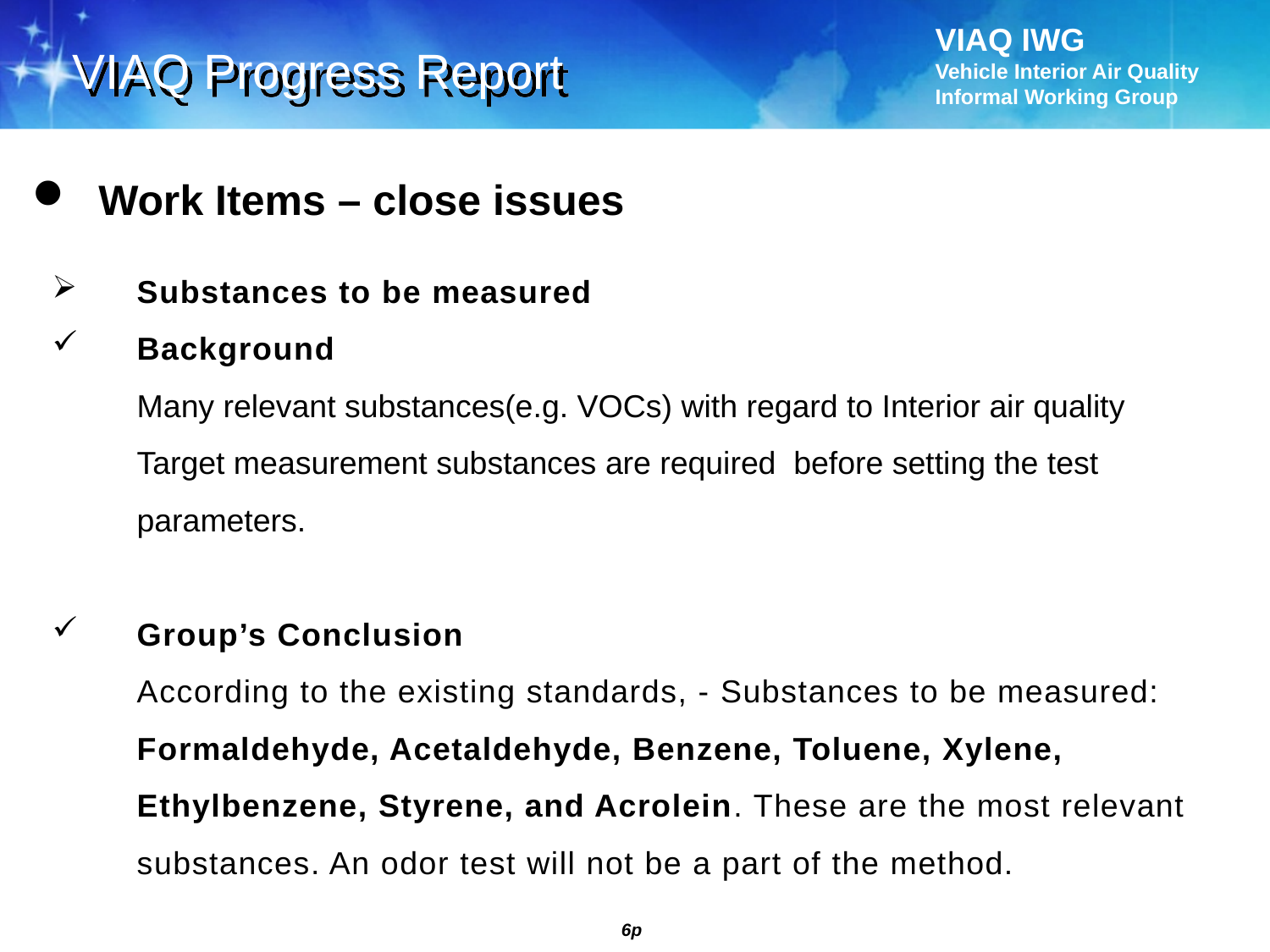

VIAQ Progress Report
  Work Items – close issues
Substances to be measured
Background
	Many relevant substances(e.g. VOCs) with regard to Interior air quality
	Target measurement substances are required  before setting the test parameters.

Group’s Conclusion
	According to the existing standards, - Substances to be measured: Formaldehyde, Acetaldehyde, Benzene, Toluene, Xylene, Ethylbenzene, Styrene, and Acrolein. These are the most relevant substances. An odor test will not be a part of the method.